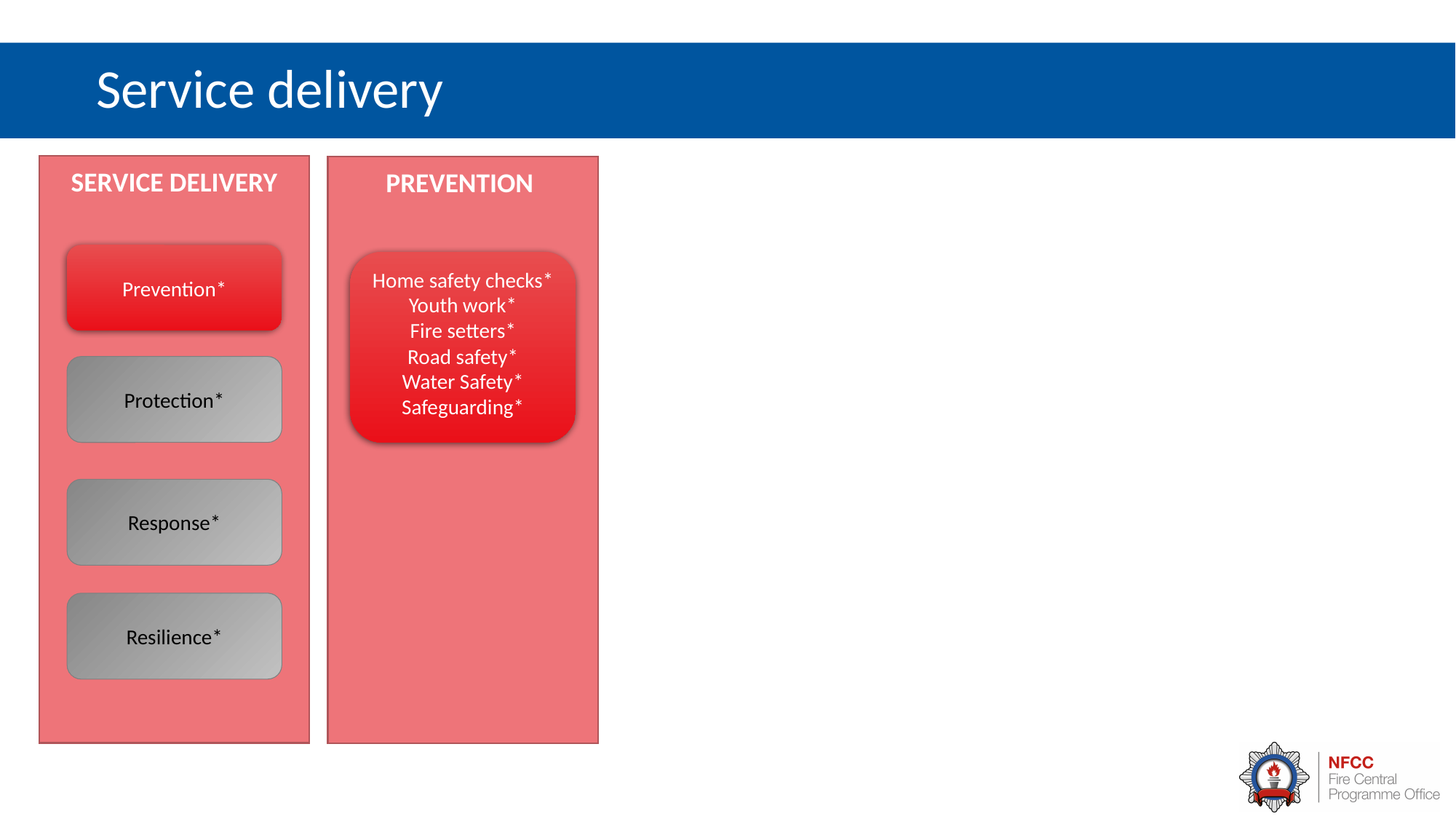

# Service delivery

SERVICE DELIVERY
Prevention*
Protection*
Response*
Resilience*

PREVENTION
Home safety checks*
Youth work*
Fire setters*
Road safety*
Water Safety*
Safeguarding*